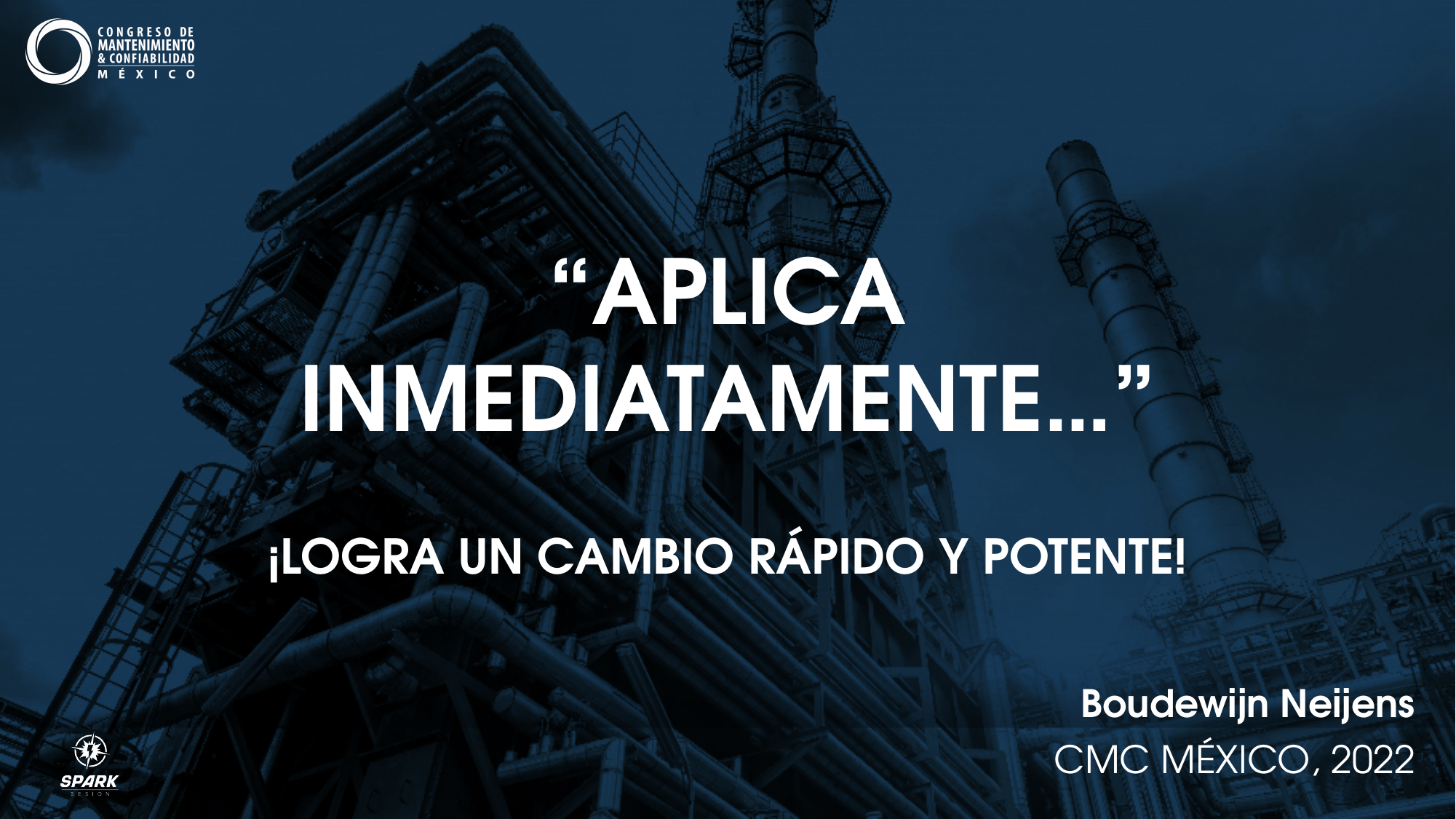

“APLICA INMEDIATAMENTE…”
¡LOGRA UN CAMBIO RÁPIDO Y POTENTE!
Boudewijn Neijens
CMC MÉXICO, 2022